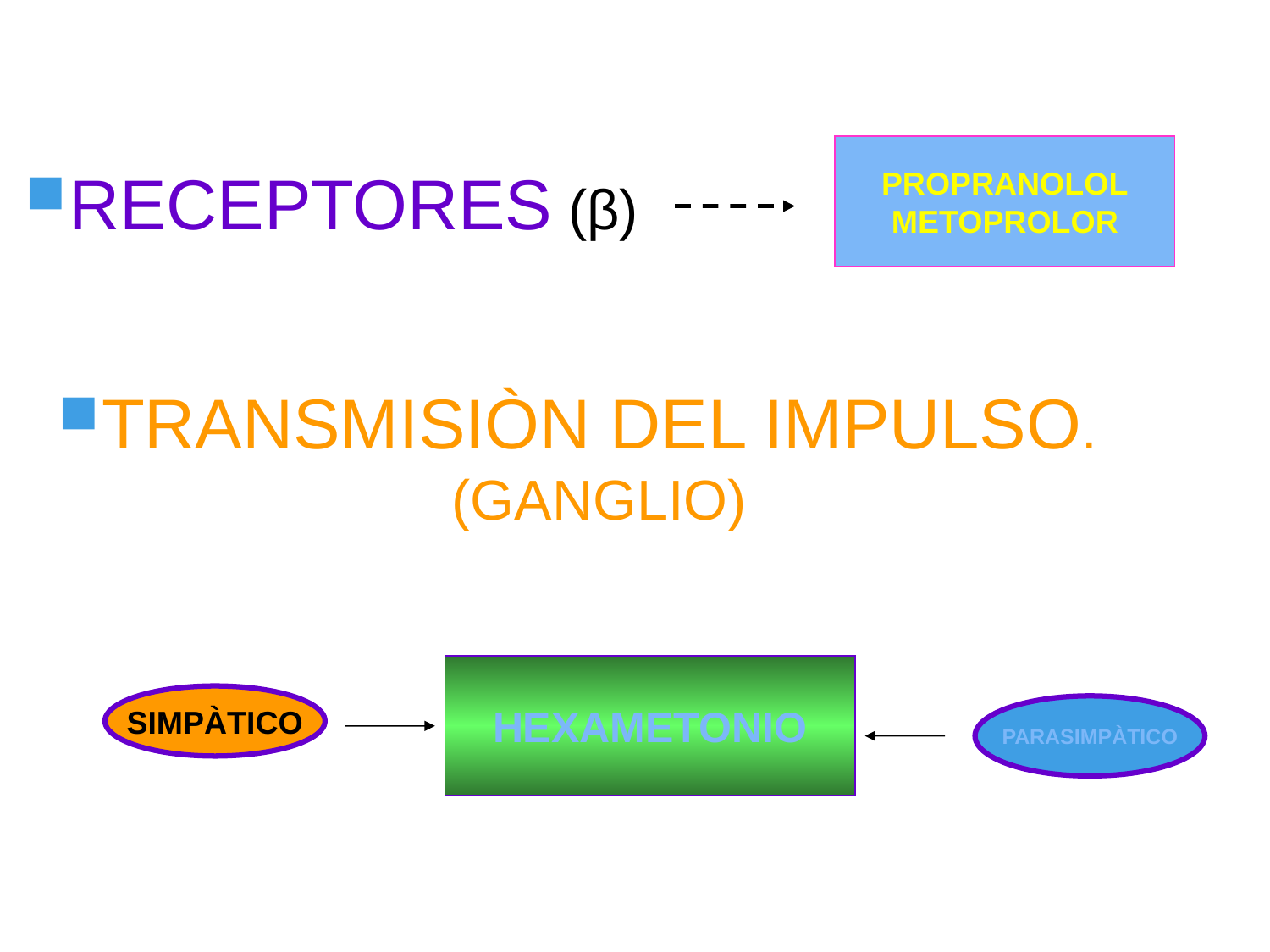

PROPRANOLOL
METOPROLOR
RECEPTORES (β)

TRANSMISIÒN DEL IMPULSO. (GANGLIO)

HEXAMETONIO
SIMPÀTICO
PARASIMPÀTICO